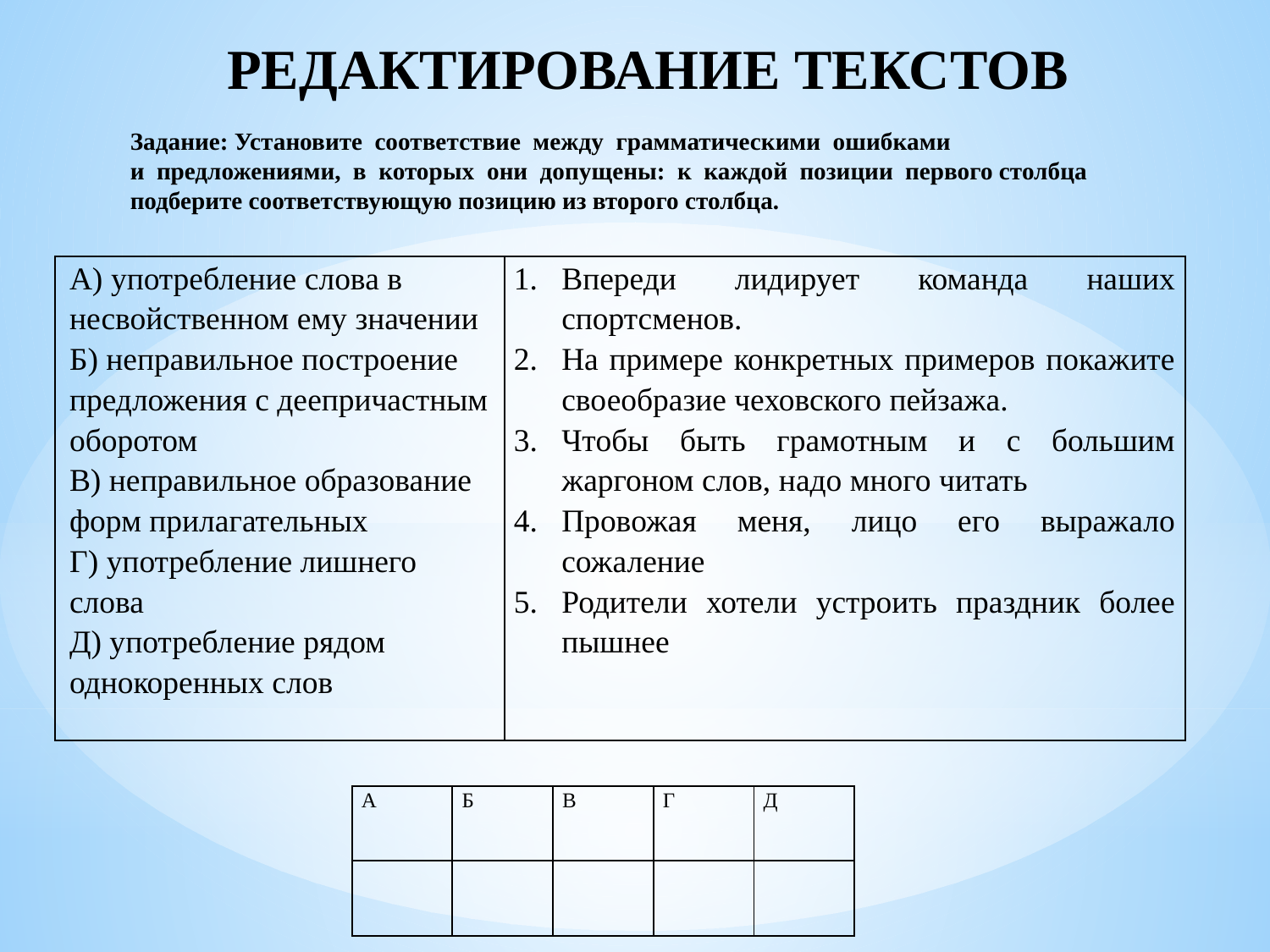

Задание: Установите  соответствие  между  грамматическими  ошибками
и  предложениями,  в  которых  они  допущены:  к  каждой  позиции  первого столбца
подберите соответствующую позицию из второго столбца.
РЕДАКТИРОВАНИЕ ТЕКСТОВ

| А) употребление слова в несвойственном ему значении Б) неправильное построение предложения с деепричастным оборотом В) неправильное образование форм прилагательных Г) употребление лишнего слова Д) употребление рядом однокоренных слов | Впереди лидирует команда наших спортсменов. На примере конкретных примеров покажите своеобразие чеховского пейзажа. Чтобы быть грамотным и с большим жаргоном слов, надо много читать Провожая меня, лицо его выражало сожаление Родители хотели устроить праздник более пышнее |
| --- | --- |
#
| А | Б | В | Г | Д |
| --- | --- | --- | --- | --- |
|  |  |  |  |  |